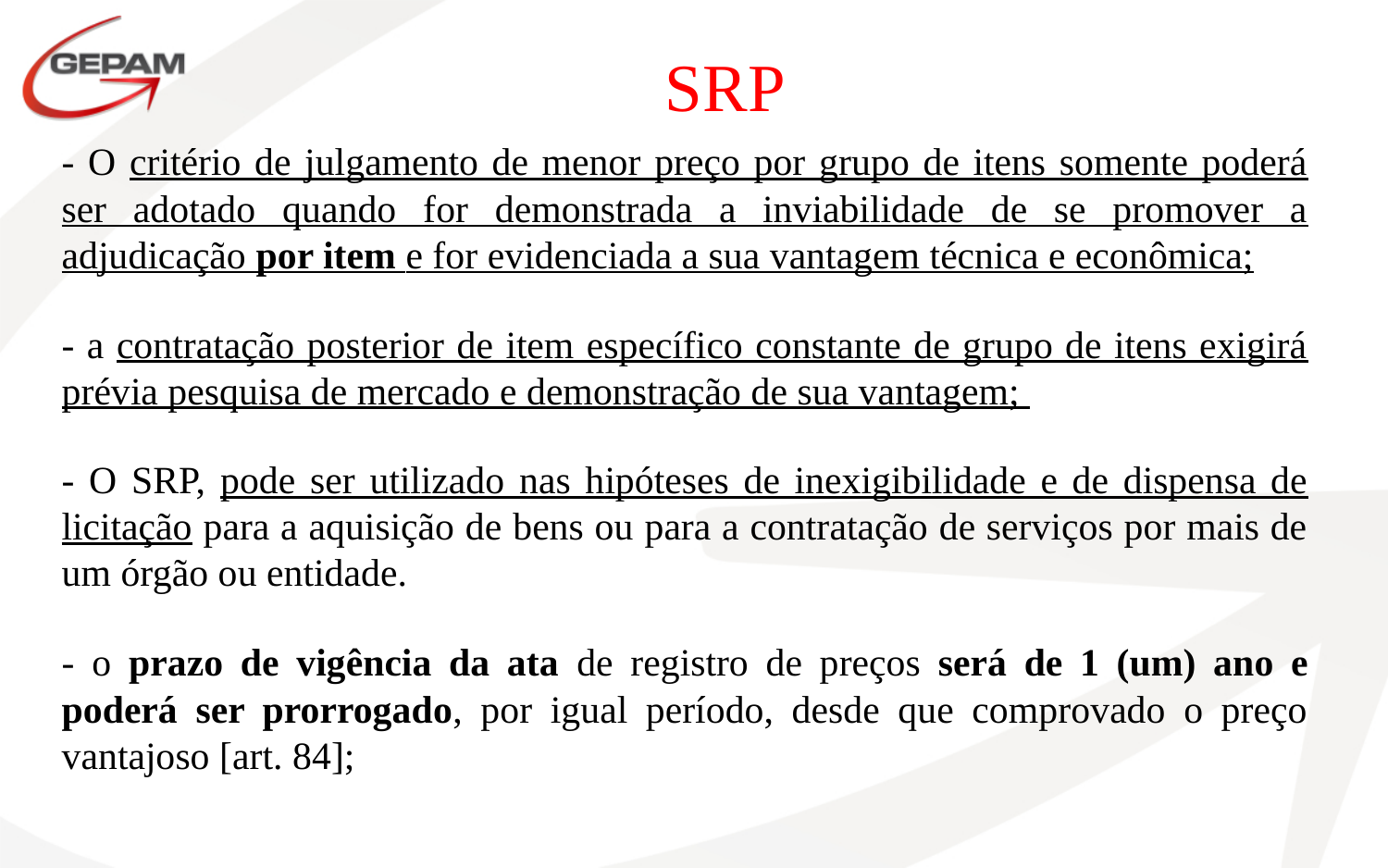

SRP
- O critério de julgamento de menor preço por grupo de itens somente poderá ser adotado quando for demonstrada a inviabilidade de se promover a adjudicação por item e for evidenciada a sua vantagem técnica e econômica;
- a contratação posterior de item específico constante de grupo de itens exigirá prévia pesquisa de mercado e demonstração de sua vantagem;
- O SRP, pode ser utilizado nas hipóteses de inexigibilidade e de dispensa de licitação para a aquisição de bens ou para a contratação de serviços por mais de um órgão ou entidade.
- o prazo de vigência da ata de registro de preços será de 1 (um) ano e poderá ser prorrogado, por igual período, desde que comprovado o preço vantajoso [art. 84];